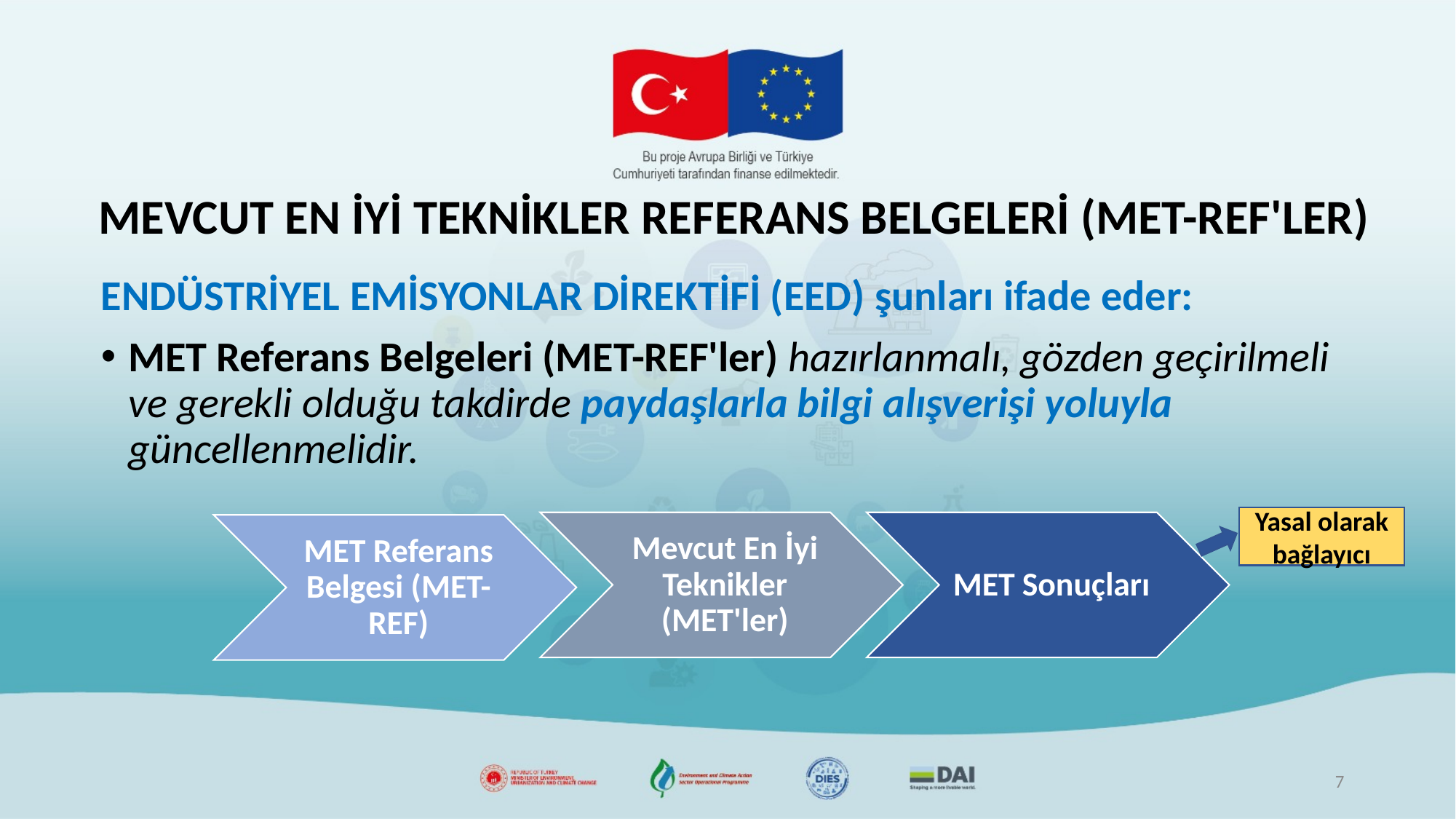

# MEVCUT EN İYİ TEKNİKLER REFERANS BELGELERİ (MET-REF'LER)
ENDÜSTRİYEL EMİSYONLAR DİREKTİFİ (EED) şunları ifade eder:
MET Referans Belgeleri (MET-REF'ler) hazırlanmalı, gözden geçirilmeli ve gerekli olduğu takdirde paydaşlarla bilgi alışverişi yoluyla güncellenmelidir.

MET Referans Belgesi (MET-REF)
Mevcut En İyi Teknikler (MET'ler)
MET Sonuçları
Yasal olarak bağlayıcı

7